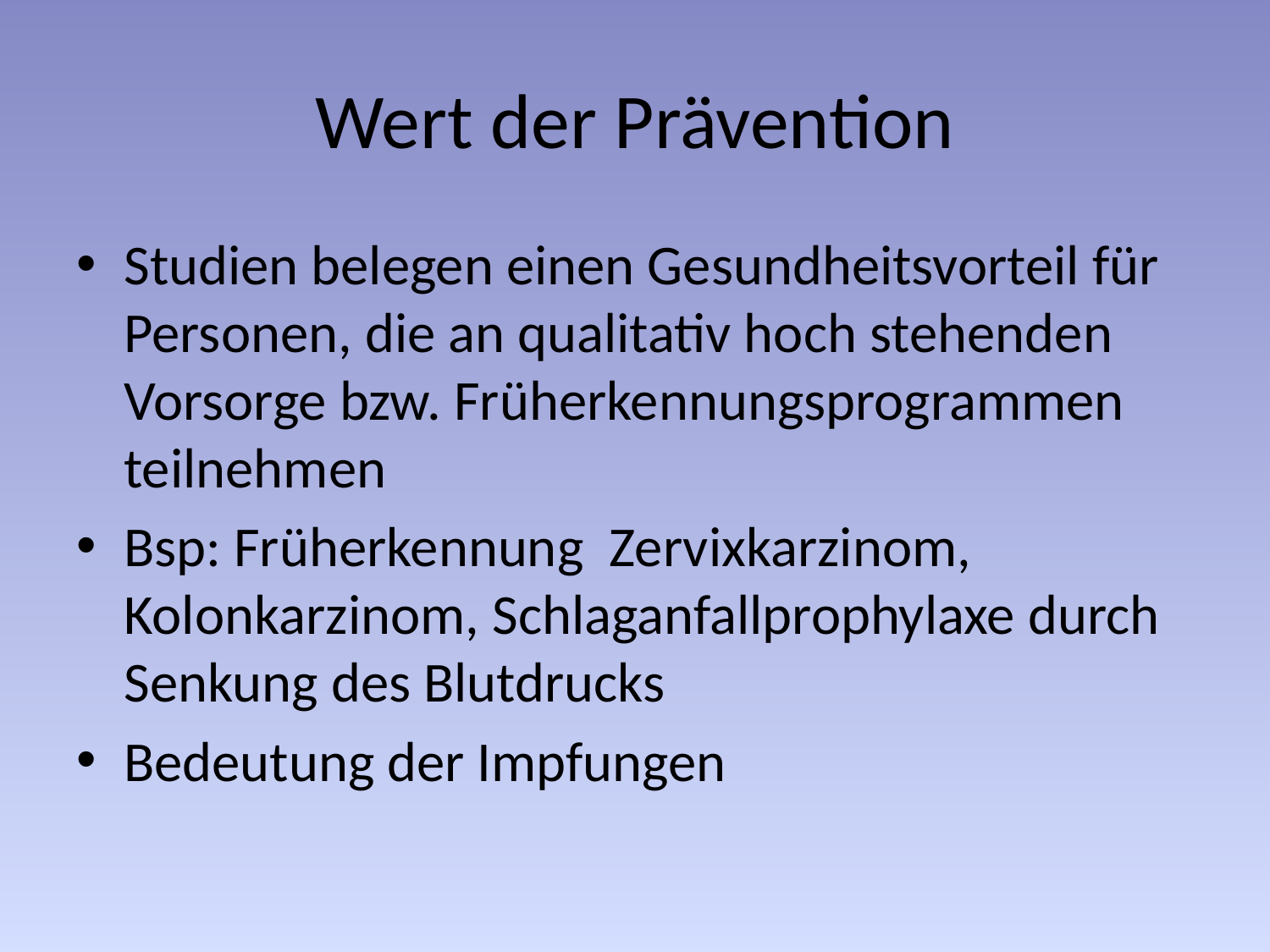

# Wert der Prävention
Studien belegen einen Gesundheitsvorteil für Personen, die an qualitativ hoch stehenden Vorsorge bzw. Früherkennungsprogrammen teilnehmen
Bsp: Früherkennung  Zervixkarzinom, Kolonkarzinom, Schlaganfallprophylaxe durch Senkung des Blutdrucks
Bedeutung der Impfungen